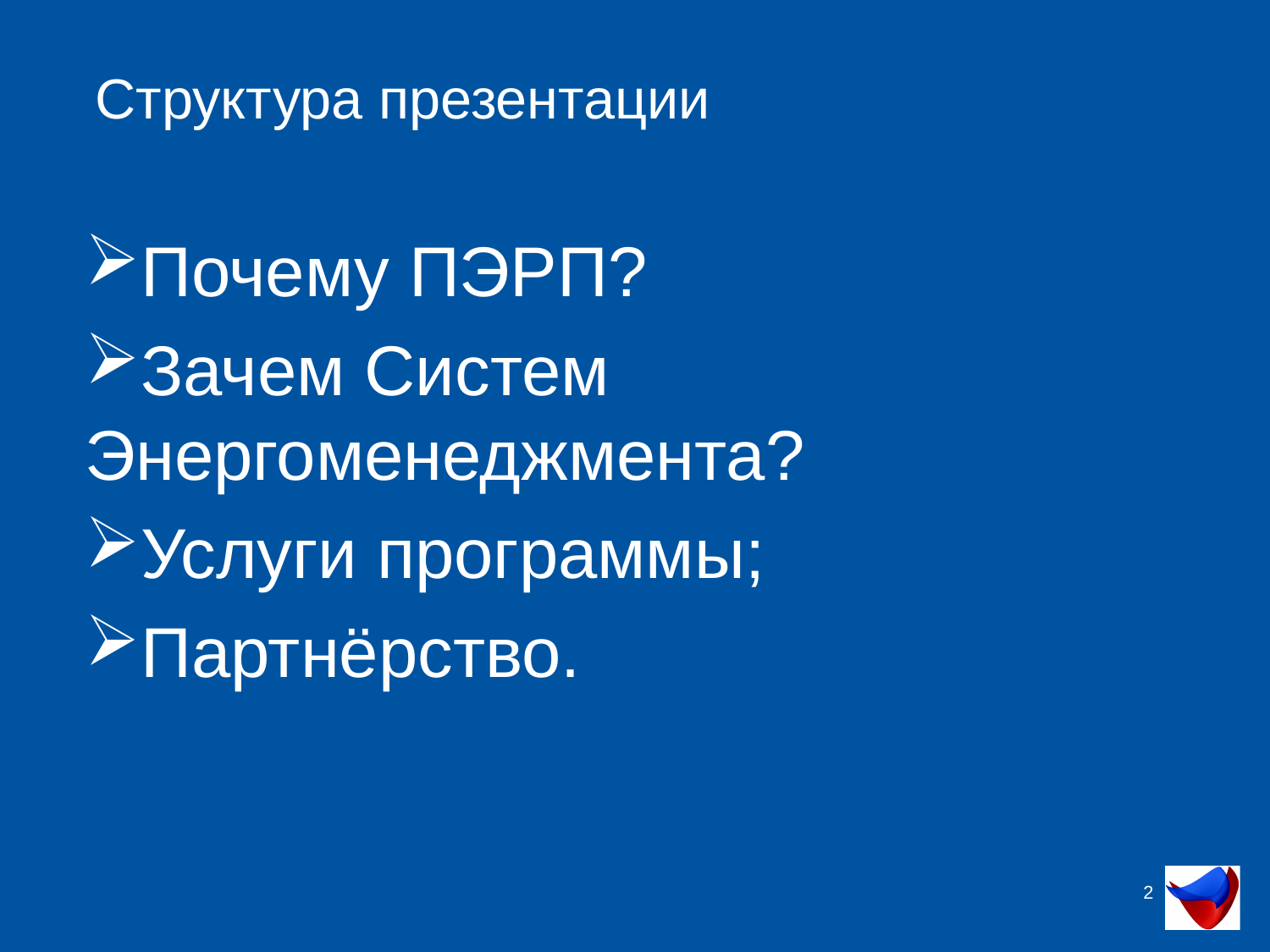

Структура презентации
Почему ПЭРП?
Зачем Систем Энергоменеджмента?
Услуги программы;
Партнёрство.

2